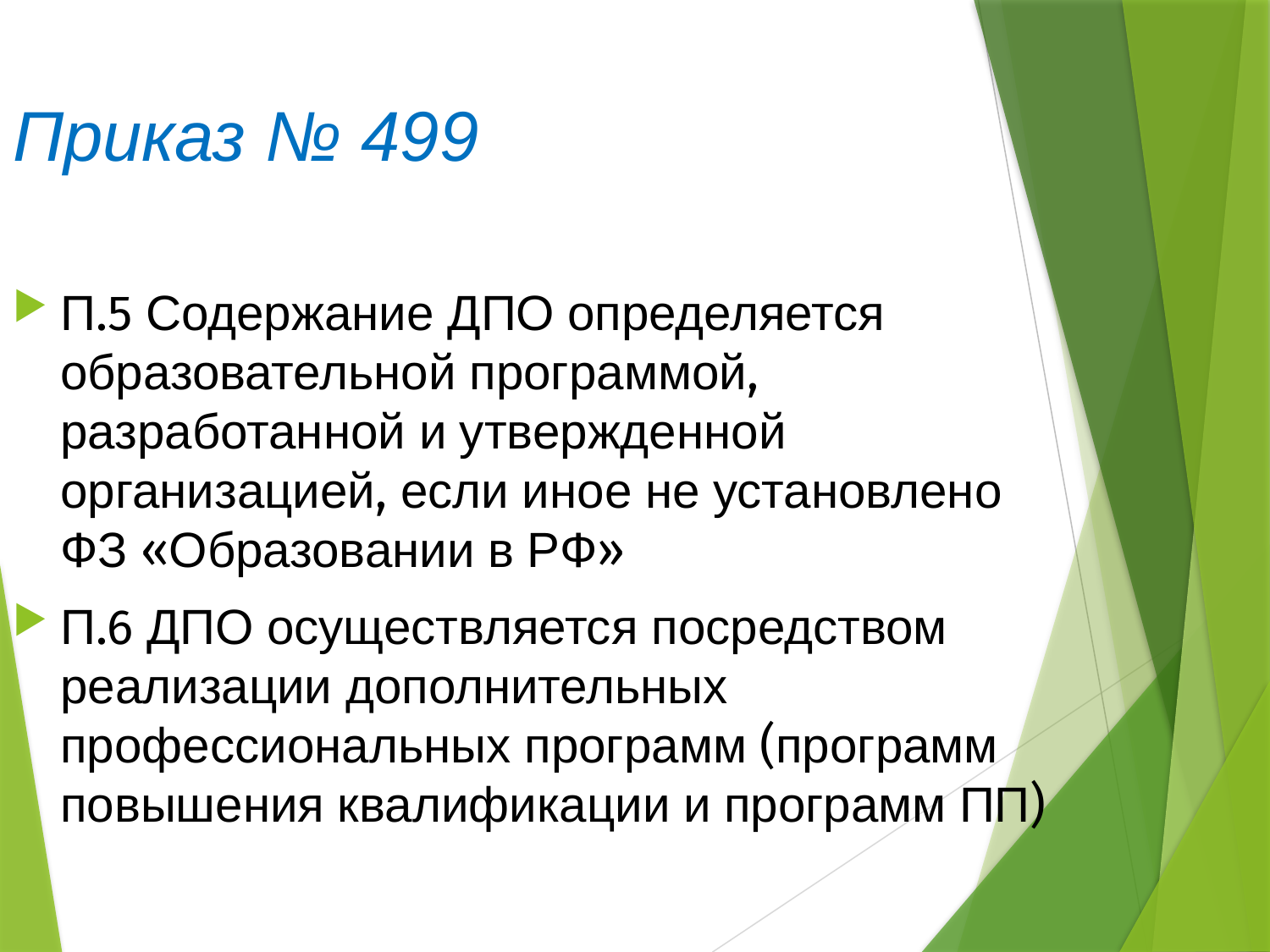

Приказ № 499
П.5 Содержание ДПО определяется образовательной программой, разработанной и утвержденной организацией, если иное не установлено ФЗ «Образовании в РФ»
П.6 ДПО осуществляется посредством реализации дополнительных профессиональных программ (программ повышения квалификации и программ ПП)